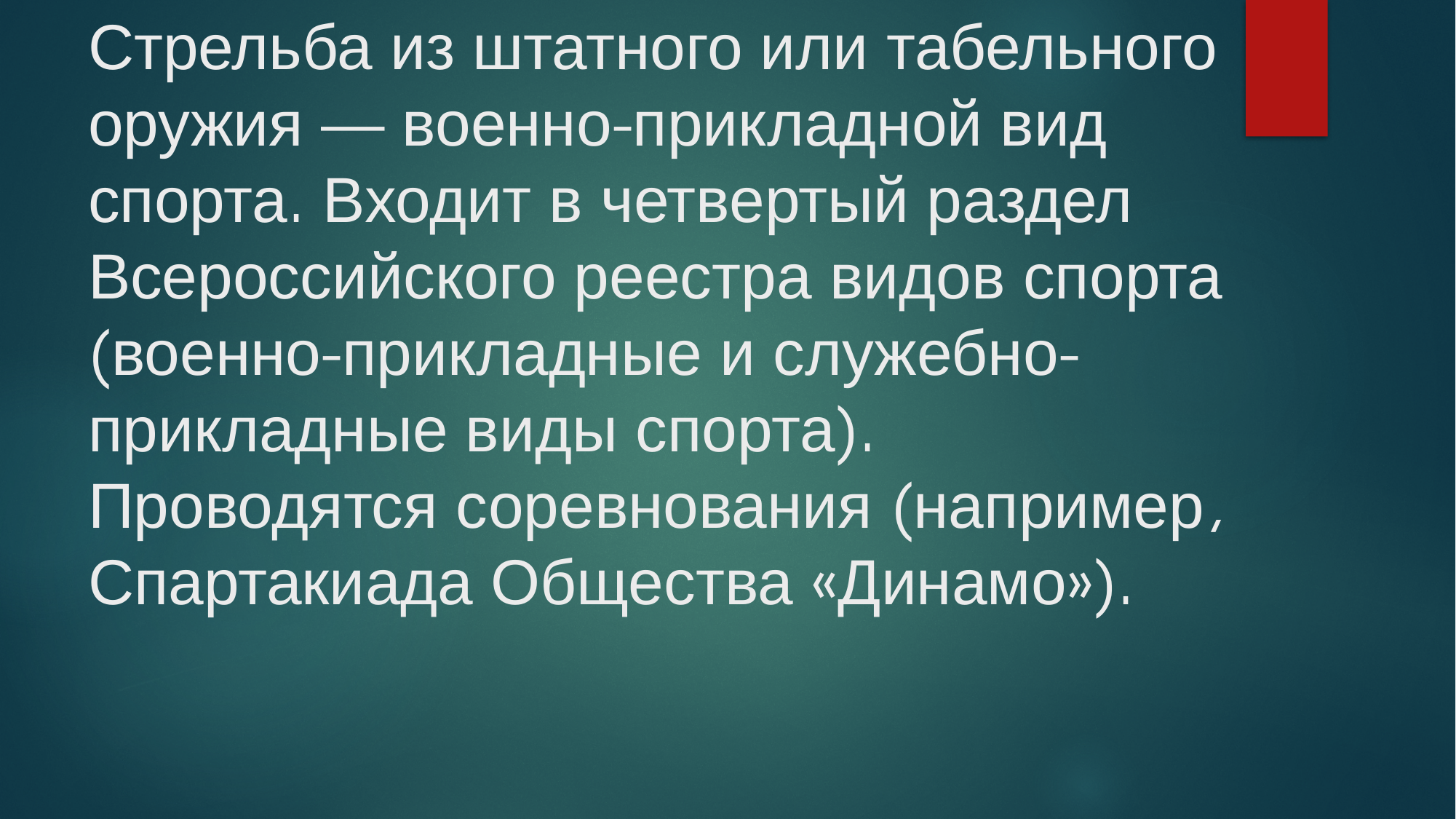

# Стрельба из штатного или табельного оружия — военно-прикладной вид спорта. Входит в четвертый раздел Всероссийского реестра видов спорта (военно-прикладные и служебно-прикладные виды спорта). Проводятся соревнования (например, Спартакиада Общества «Динамо»).